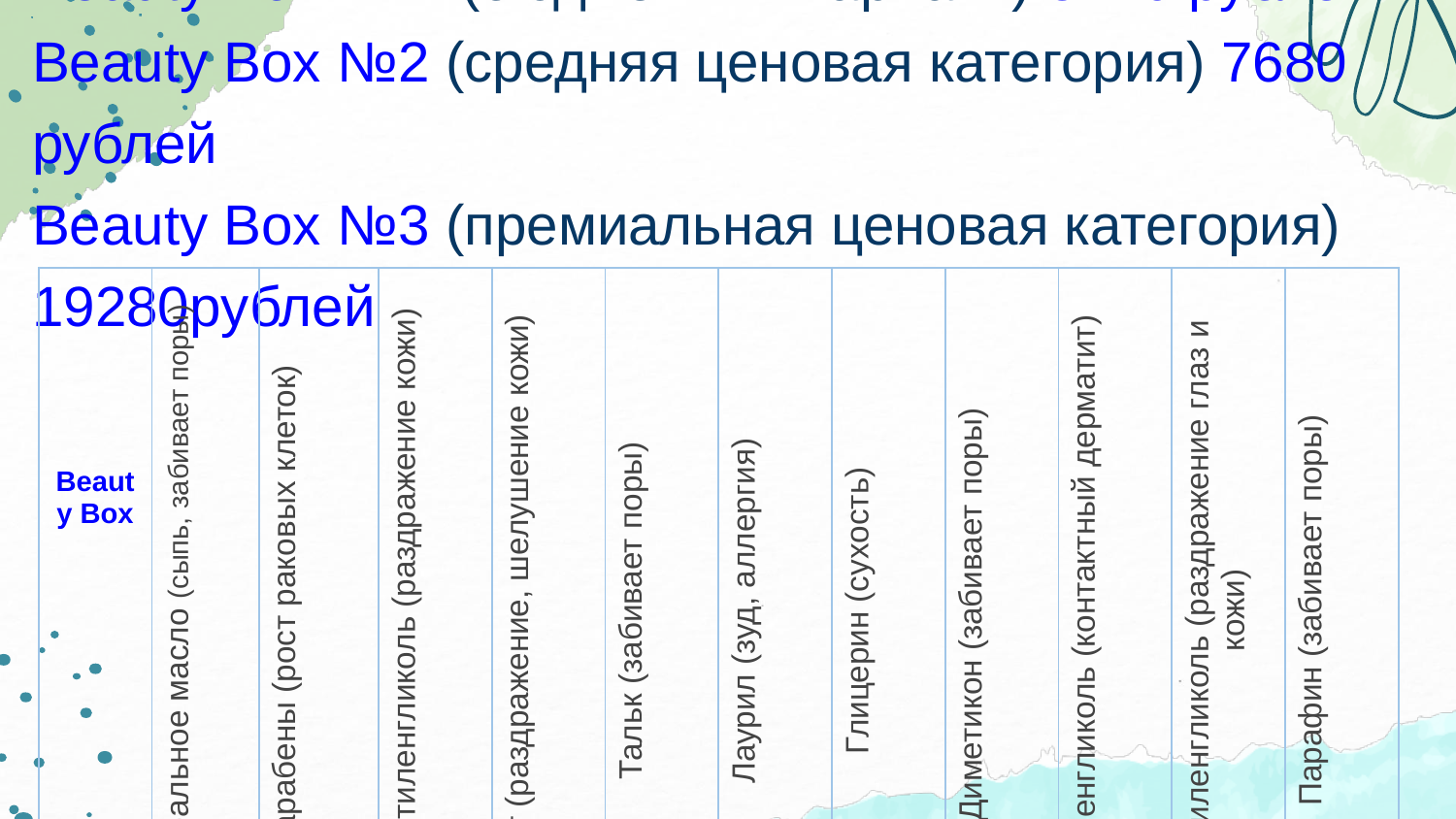

# Beauty Box №1  (бюджетный вариант) 3210 рублей Beauty Box №2 (средняя ценовая категория) 7680 рублей Beauty Box №3 (премиальная ценовая категория) 19280рублей
| Beauty Box | Минеральное масло (сыпь, забивает поры) | Парабены (рост раковых клеток) | Полиэтиленгликоль (раздражение кожи) | Спирт (раздражение, шелушение кожи) | Тальк (забивает поры) | Лаурил (зуд, аллергия) | Глицерин (сухость) | Диметикон (забивает поры) | Бутиленгликоль (контактный дерматит) | Пропиленгликоль (раздражение глаз и кожи) | Парафин (забивает поры) |
| --- | --- | --- | --- | --- | --- | --- | --- | --- | --- | --- | --- |
| №1 | + | + | + | + | + | + | + | + | + | + | + |
| №2 | - | + | + | + | + | + | + | + | - | - | + |
| №3 | - | + | + | + | + | + | + | - | - | + | - |